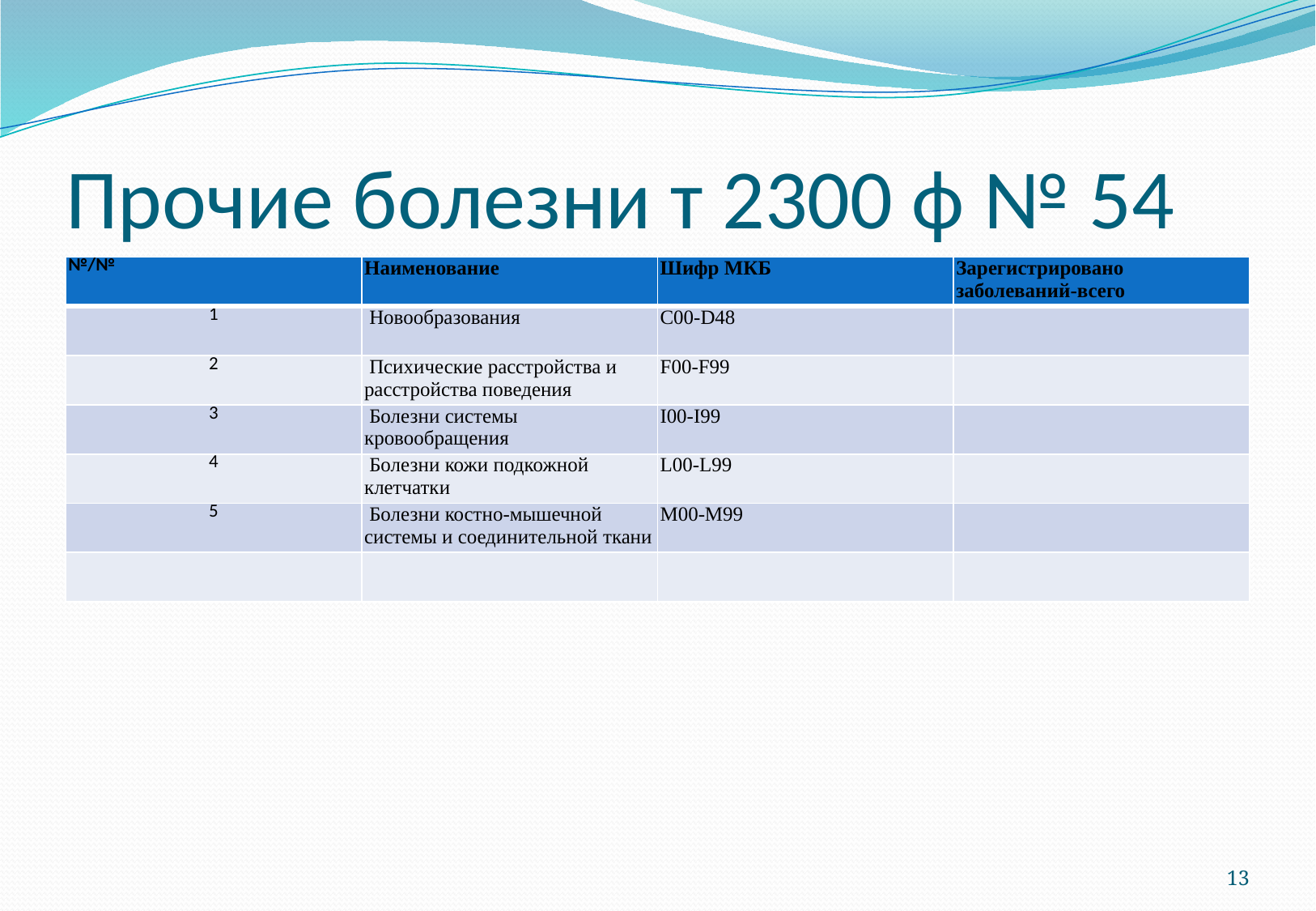

# Прочие болезни т 2300 ф № 54
| №/№ | Наименование | Шифр МКБ | Зарегистрировано заболеваний-всего |
| --- | --- | --- | --- |
| 1 | Новообразования | С00-D48 |  |
| 2 | Психические расстройства и расстройства поведения | F00-F99 |  |
| 3 | Болезни системы кровообращения | I00-I99 |  |
| 4 | Болезни кожи подкожной клетчатки | L00-L99 |  |
| 5 | Болезни костно-мышечной системы и соединительной ткани | M00-M99 |  |
|  |  |  |  |
13